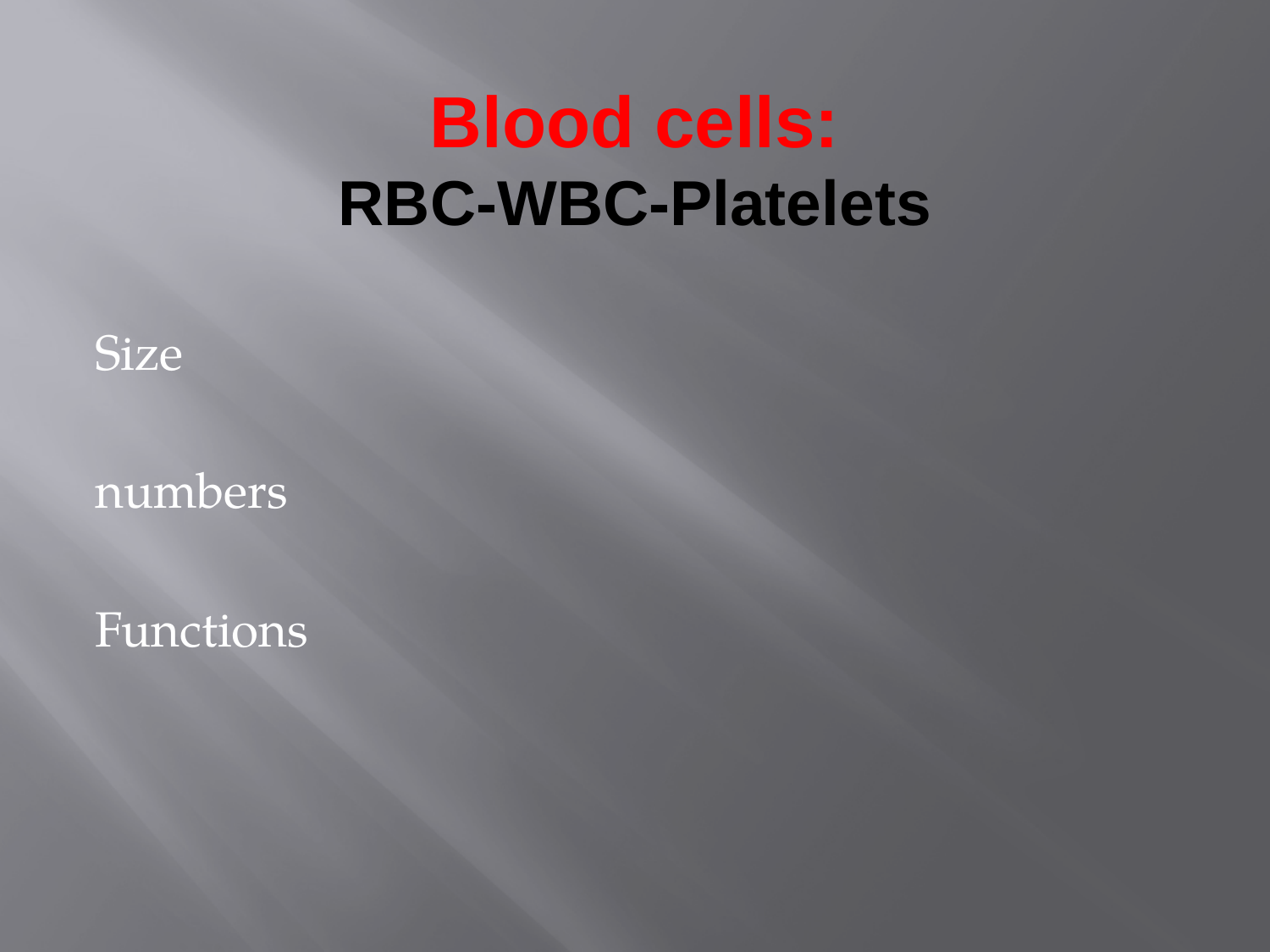

# Blood cells: RBC-WBC-Platelets

Size

numbers

Functions